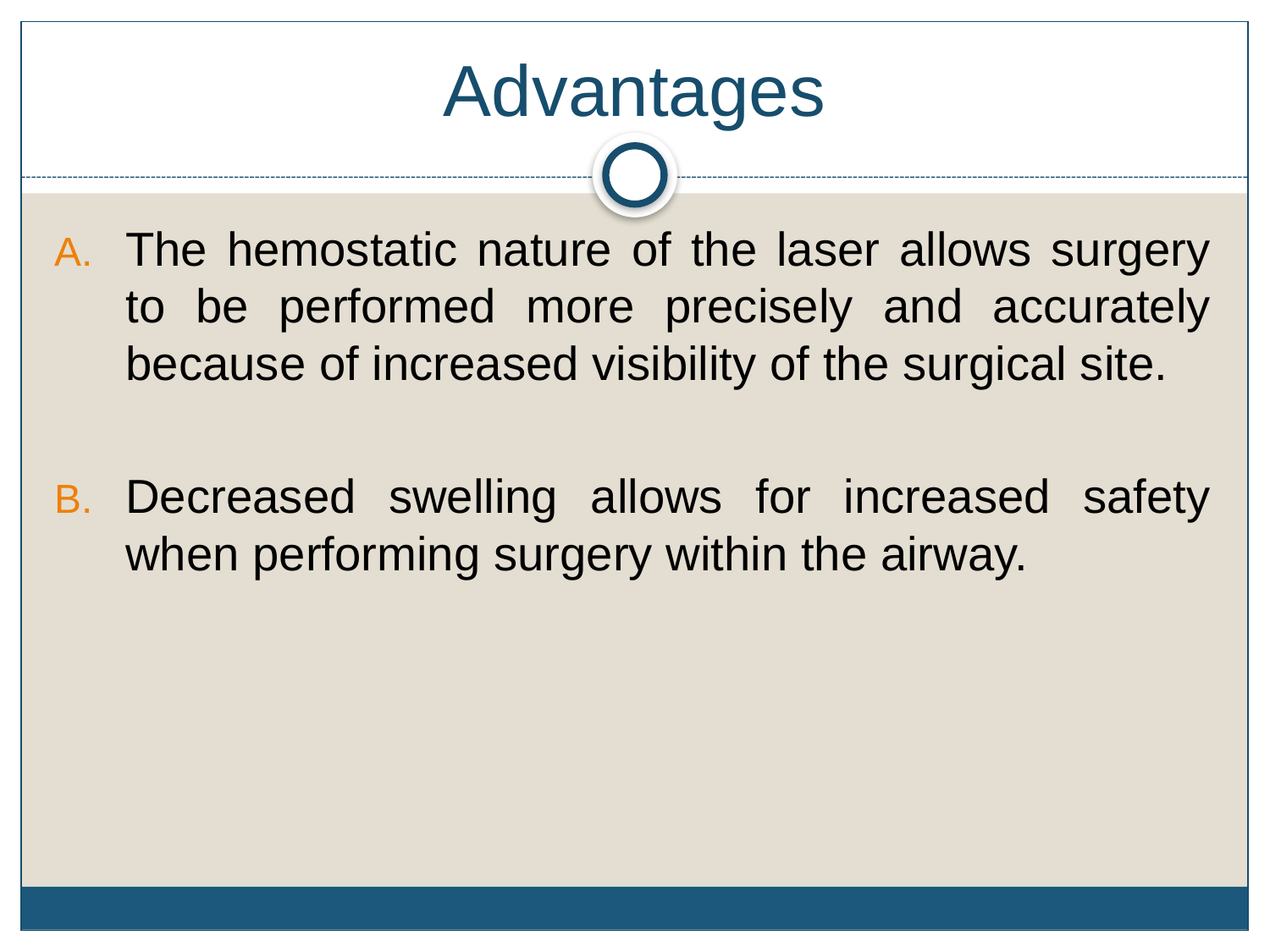

# Advantages
The hemostatic nature of the laser allows surgery to be performed more precisely and accurately because of increased visibility of the surgical site.

Decreased swelling allows for increased safety when performing surgery within the airway.